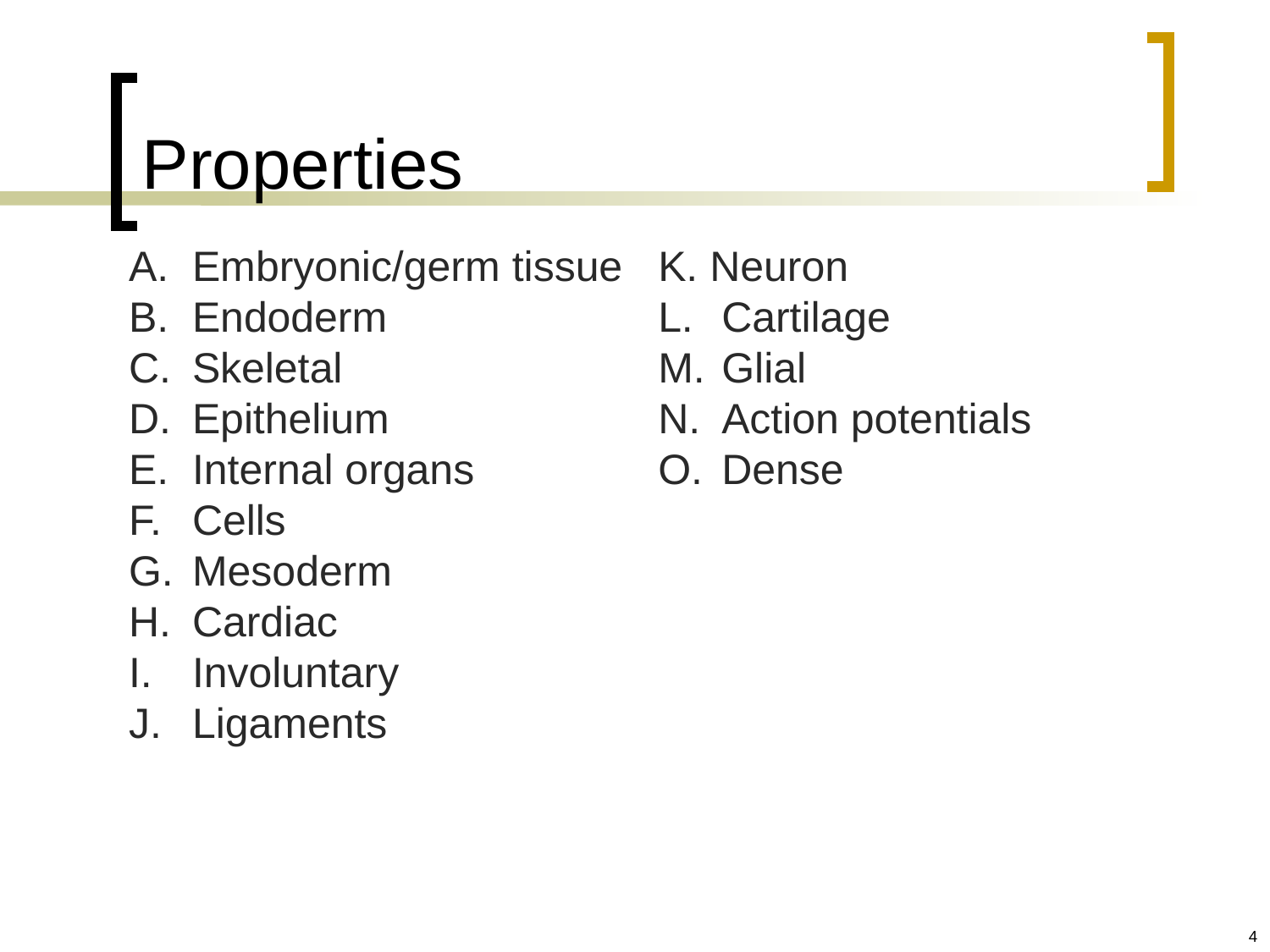

# Properties
Embryonic/germ tissue
Endoderm
Skeletal
Epithelium
Internal organs
Cells
Mesoderm
Cardiac
Involuntary
Ligaments
K. Neuron
Cartilage
Glial
Action potentials
Dense